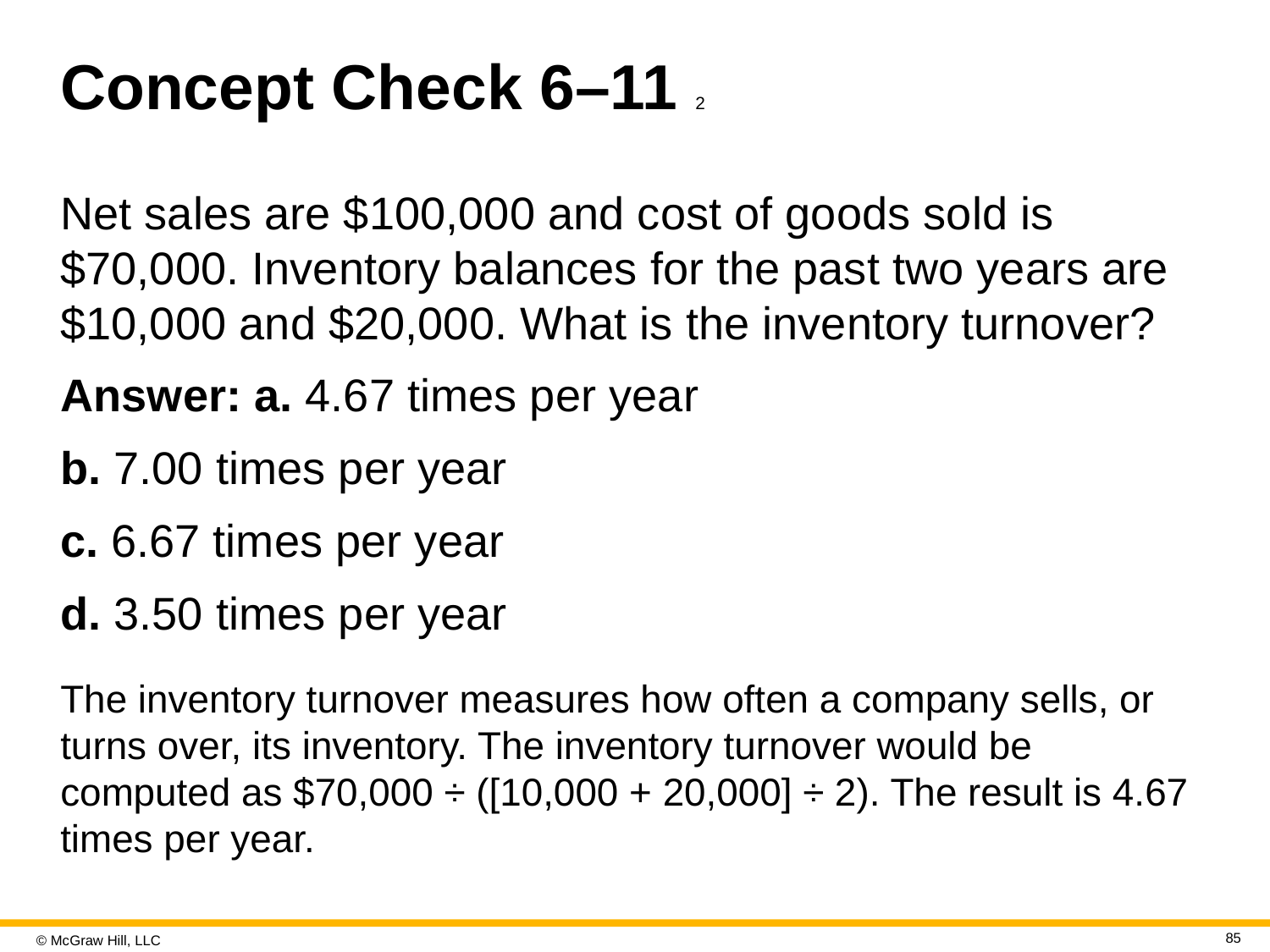

# Concept Check 6–11 2
Net sales are $100,000 and cost of goods sold is $70,000. Inventory balances for the past two years are $10,000 and $20,000. What is the inventory turnover?
Answer: a. 4.67 times per year
b. 7.00 times per year
c. 6.67 times per year
d. 3.50 times per year
The inventory turnover measures how often a company sells, or turns over, its inventory. The inventory turnover would be computed as $70,000 ÷ ([10,000 + 20,000] ÷ 2). The result is 4.67 times per year.
85